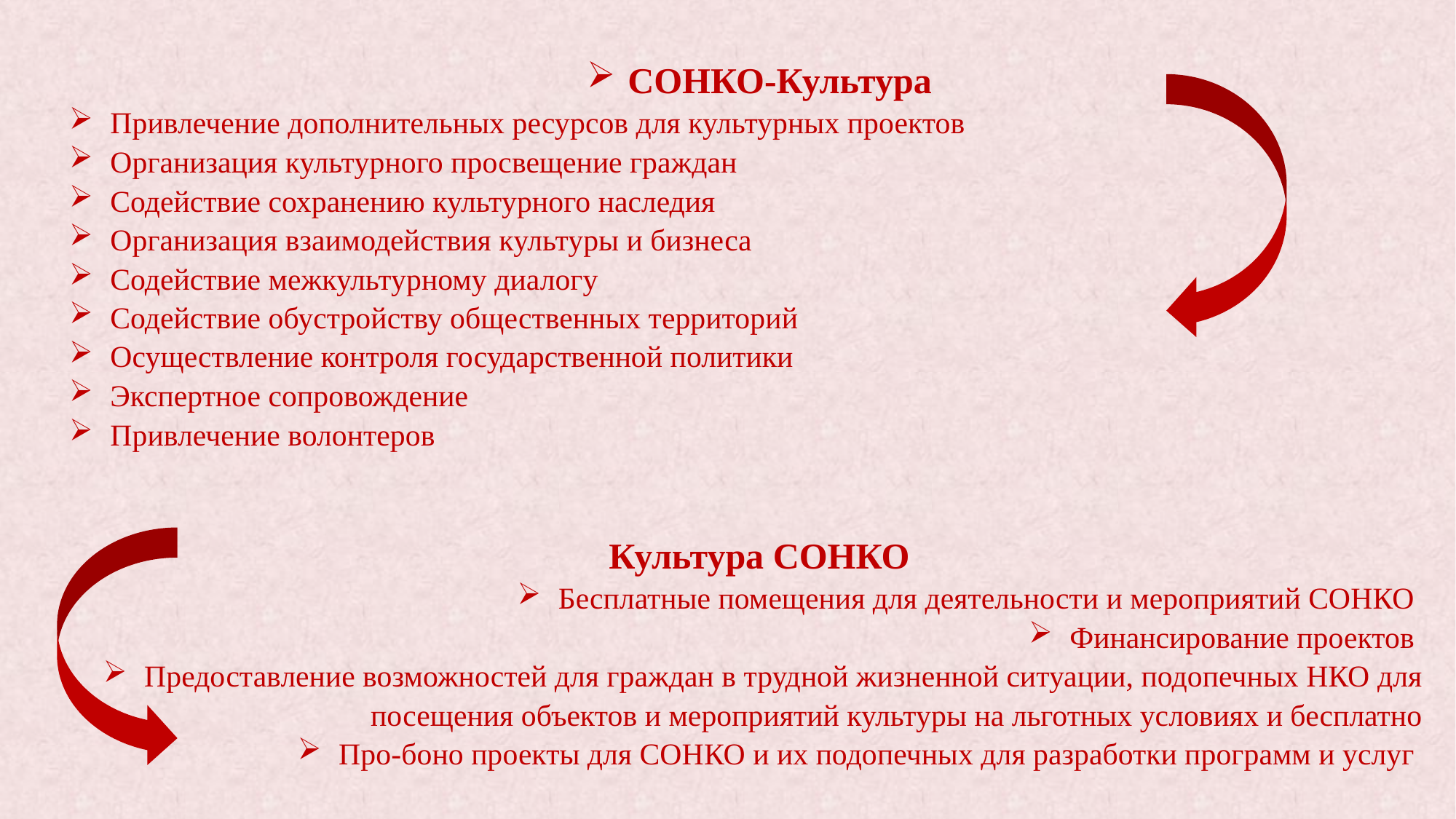

СОНКО-Культура
Привлечение дополнительных ресурсов для культурных проектов
Организация культурного просвещение граждан
Содействие сохранению культурного наследия
Организация взаимодействия культуры и бизнеса
Содействие межкультурному диалогу
Содействие обустройству общественных территорий
Осуществление контроля государственной политики
Экспертное сопровождение
Привлечение волонтеров

Культура СОНКО
Бесплатные помещения для деятельности и мероприятий СОНКО
Финансирование проектов
Предоставление возможностей для граждан в трудной жизненной ситуации, подопечных НКО для посещения объектов и мероприятий культуры на льготных условиях и бесплатно
Про-боно проекты для СОНКО и их подопечных для разработки программ и услуг